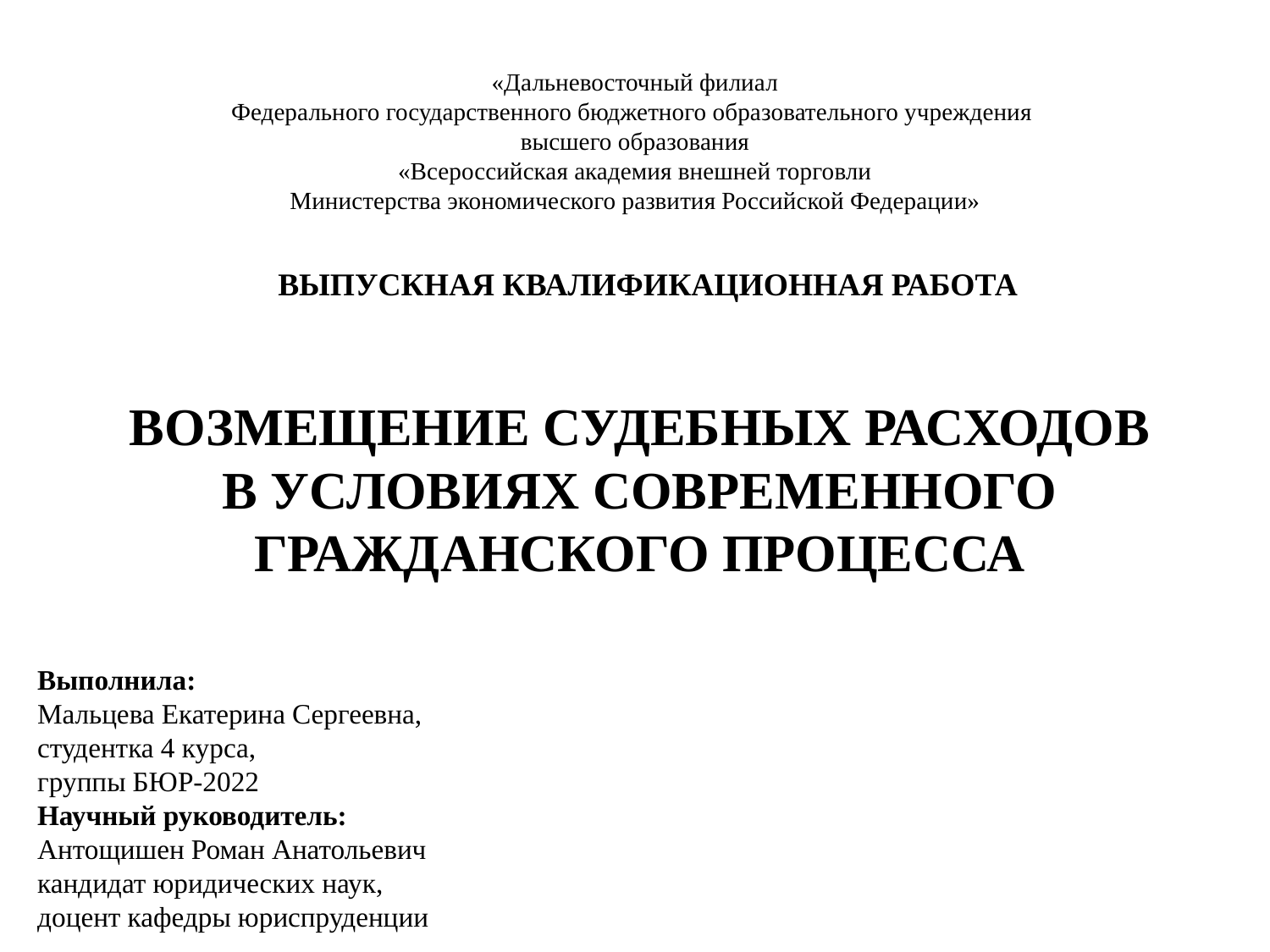

«Дальневосточный филиал
Федерального государственного бюджетного образовательного учреждения
высшего образования
«Всероссийская академия внешней торговли
Министерства экономического развития Российской Федерации»
ВЫПУСКНАЯ КВАЛИФИКАЦИОННАЯ РАБОТА
ВОЗМЕЩЕНИЕ СУДЕБНЫХ РАСХОДОВ
В УСЛОВИЯХ СОВРЕМЕННОГО ГРАЖДАНСКОГО ПРОЦЕССА
Выполнила:
Мальцева Екатерина Сергеевна,
студентка 4 курса,
группы БЮР-2022
Научный руководитель:
Антощишен Роман Анатольевич
кандидат юридических наук,
доцент кафедры юриспруденции